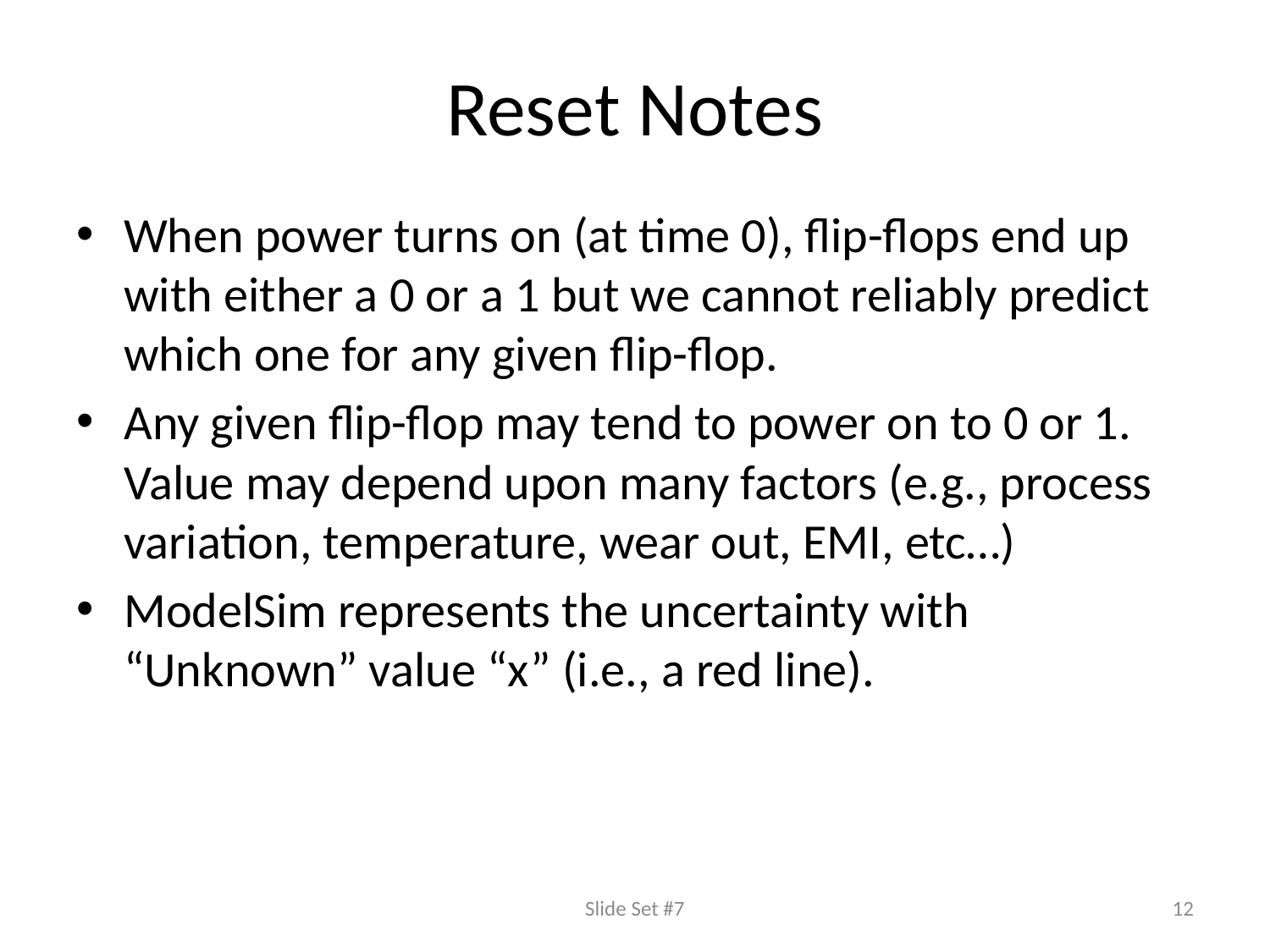

# Reset Notes
When power turns on (at time 0), flip-flops end up with either a 0 or a 1 but we cannot reliably predict which one for any given flip-flop.
Any given flip-flop may tend to power on to 0 or 1. Value may depend upon many factors (e.g., process variation, temperature, wear out, EMI, etc…)
ModelSim represents the uncertainty with “Unknown” value “x” (i.e., a red line).
Slide Set #7
12